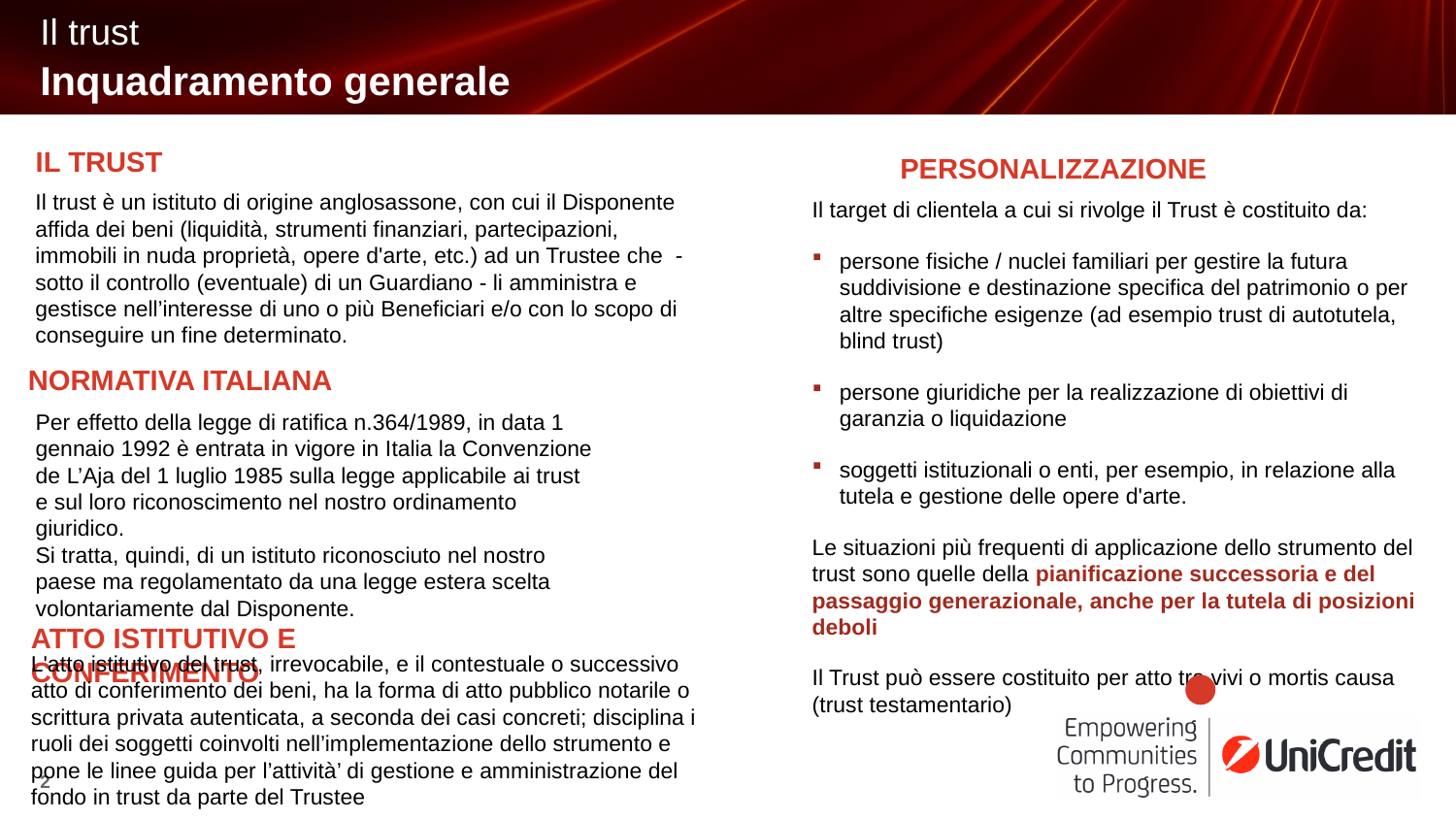

Il trust
# Inquadramento generale
IL TRUST
Il trust è un istituto di origine anglosassone, con cui il Disponente affida dei beni (liquidità, strumenti finanziari, partecipazioni, immobili in nuda proprietà, opere d'arte, etc.) ad un Trustee che  - sotto il controllo (eventuale) di un Guardiano - li amministra e gestisce nell’interesse di uno o più Beneficiari e/o con lo scopo di conseguire un fine determinato.

PERSONALIZZAZIONE
Il target di clientela a cui si rivolge il Trust è costituito da:
persone fisiche / nuclei familiari per gestire la futura suddivisione e destinazione specifica del patrimonio o per altre specifiche esigenze (ad esempio trust di autotutela, blind trust)
persone giuridiche per la realizzazione di obiettivi di garanzia o liquidazione
soggetti istituzionali o enti, per esempio, in relazione alla tutela e gestione delle opere d'arte.
Le situazioni più frequenti di applicazione dello strumento del trust sono quelle della pianificazione successoria e del passaggio generazionale, anche per la tutela di posizioni deboli
Il Trust può essere costituito per atto tra vivi o mortis causa (trust testamentario)

NORMATIVA ITALIANA
Per effetto della legge di ratifica n.364/1989, in data 1 gennaio 1992 è entrata in vigore in Italia la Convenzione de L’Aja del 1 luglio 1985 sulla legge applicabile ai trust e sul loro riconoscimento nel nostro ordinamento giuridico.
Si tratta, quindi, di un istituto riconosciuto nel nostro paese ma regolamentato da una legge estera scelta volontariamente dal Disponente.
ATTO ISTITUTIVO E CONFERIMENTO
L'atto istitutivo del trust, irrevocabile, e il contestuale o successivo atto di conferimento dei beni, ha la forma di atto pubblico notarile o scrittura privata autenticata, a seconda dei casi concreti; disciplina i ruoli dei soggetti coinvolti nell’implementazione dello strumento e pone le linee guida per l’attività’ di gestione e amministrazione del fondo in trust da parte del Trustee